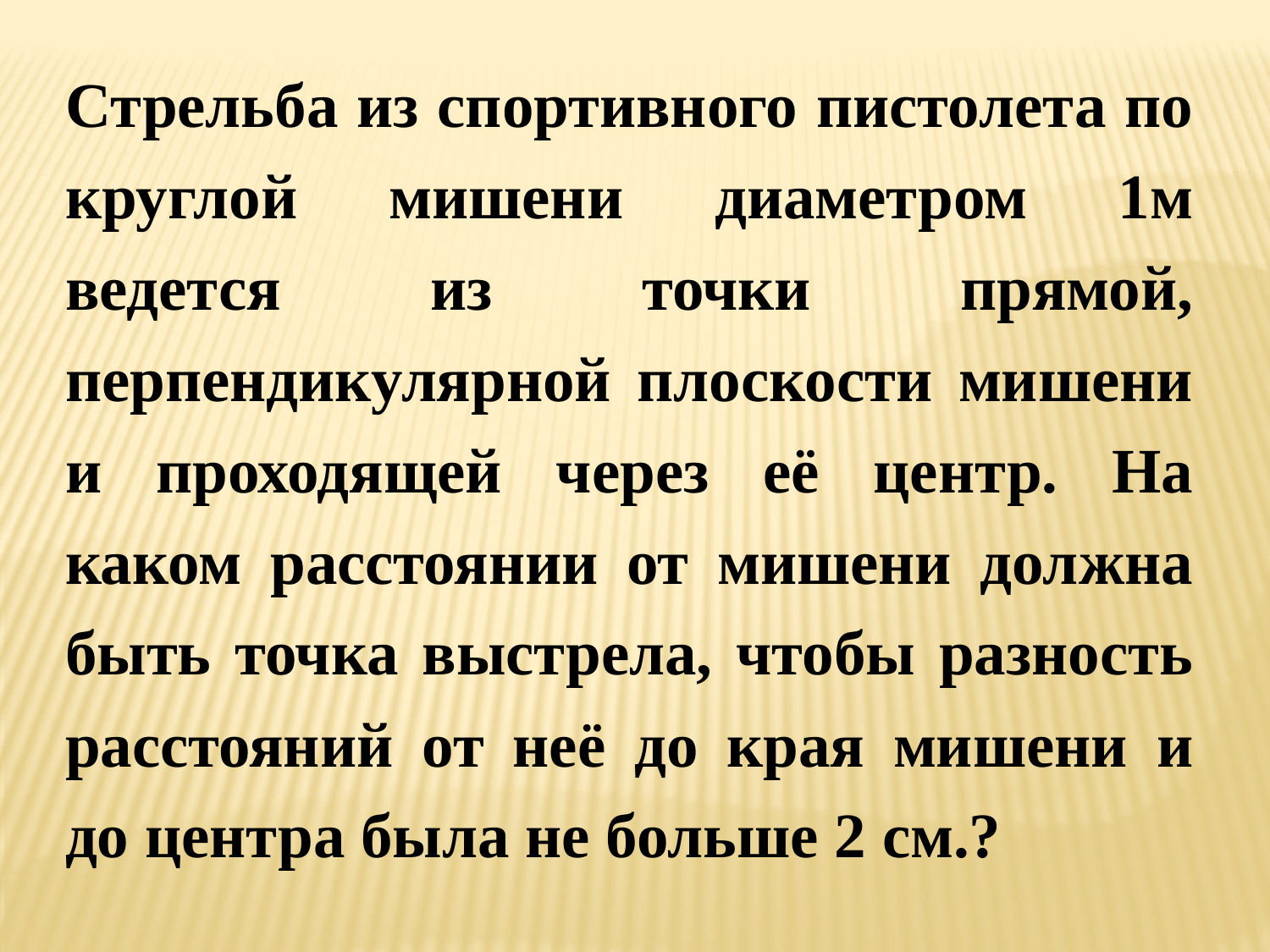

Стрельба из спортивного пистолета по круглой мишени диаметром 1м ведется из точки прямой, перпендикулярной плоскости мишени и проходящей через её центр. На каком расстоянии от мишени должна быть точка выстрела, чтобы разность расстояний от неё до края мишени и до центра была не больше 2 см.?